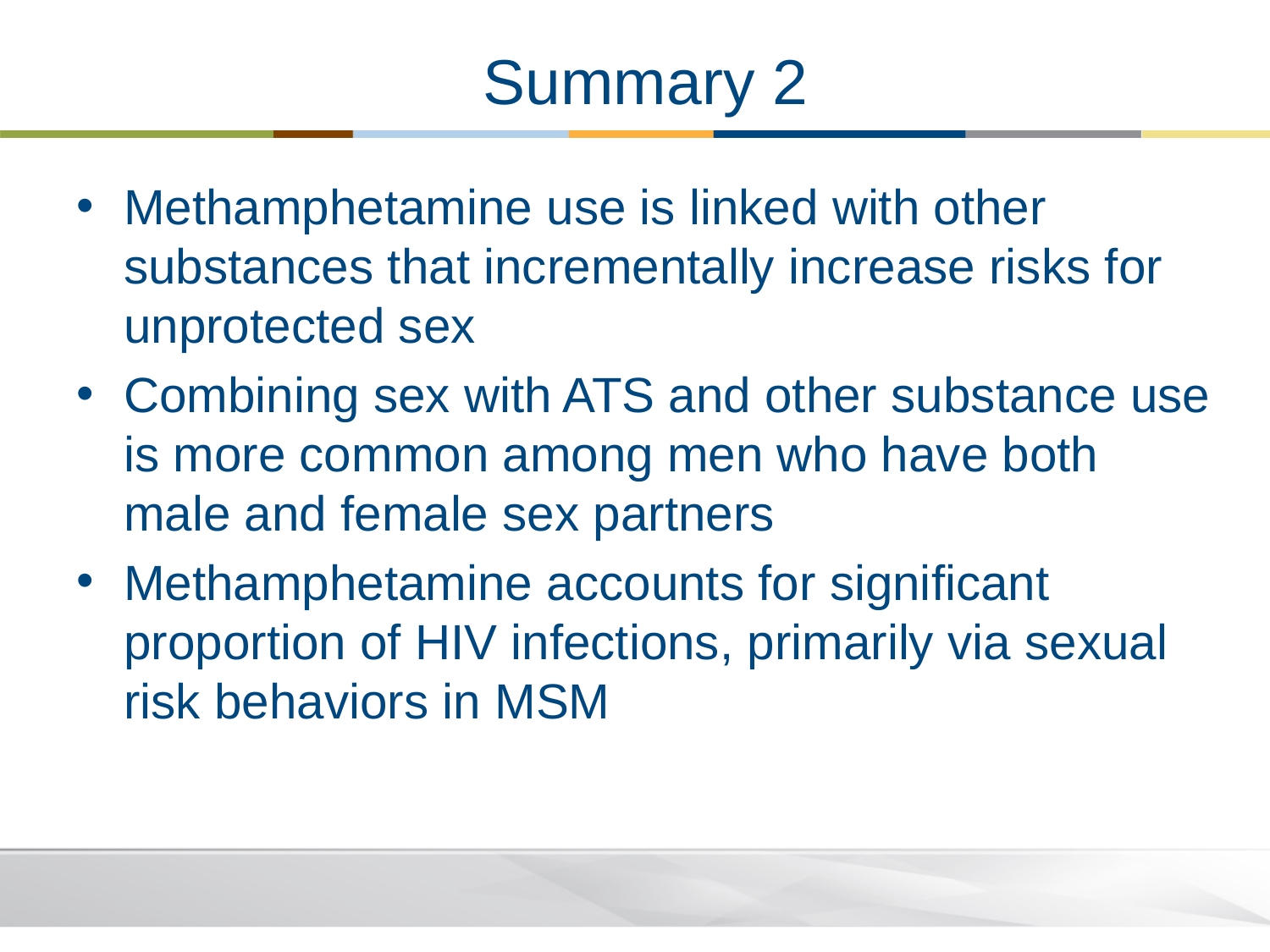

# Summary 2
Methamphetamine use is linked with other substances that incrementally increase risks for unprotected sex
Combining sex with ATS and other substance use is more common among men who have both male and female sex partners
Methamphetamine accounts for significant proportion of HIV infections, primarily via sexual risk behaviors in MSM